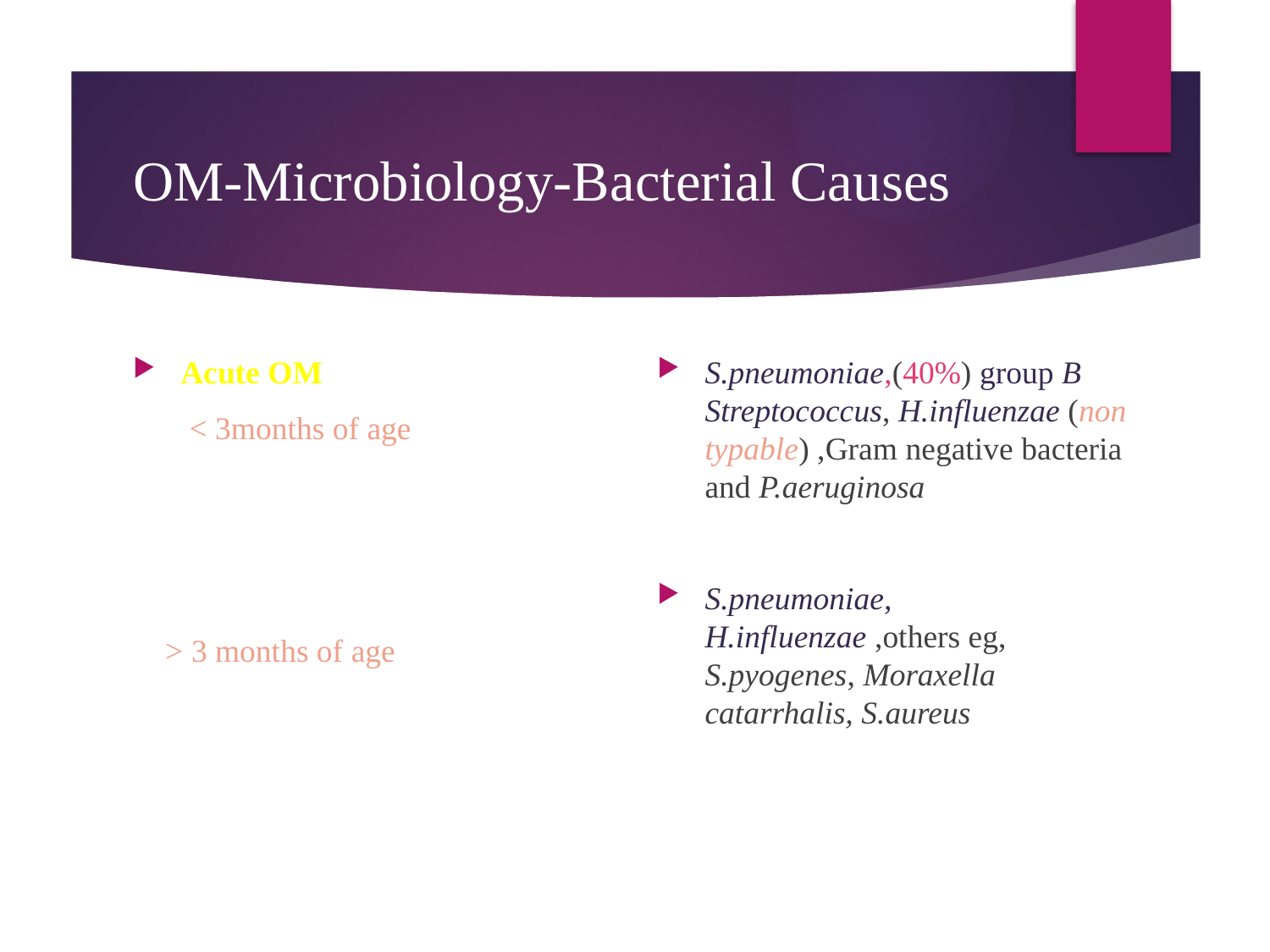

# OM-Microbiology-Bacterial Causes
Acute OM
       < 3months of age

    > 3 months of age

S.pneumoniae,(40%) group B Streptococcus, H.influenzae (non typable) ,Gram negative bacteria and P.aeruginosa

S.pneumoniae, H.influenzae ,others eg, S.pyogenes, Moraxella catarrhalis, S.aureus